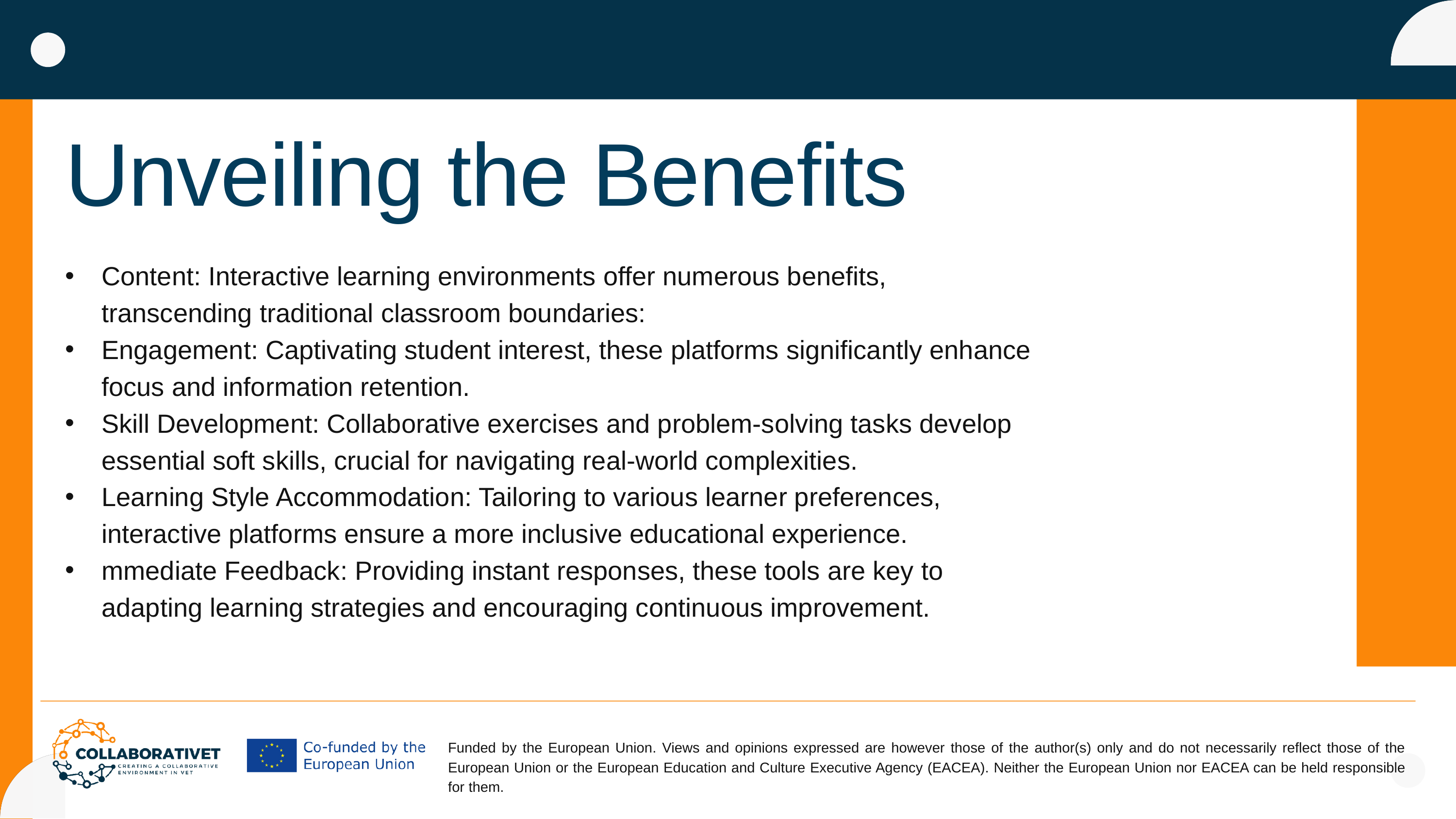

Unveiling the Benefits
Content: Interactive learning environments offer numerous benefits, transcending traditional classroom boundaries:
Engagement: Captivating student interest, these platforms significantly enhance focus and information retention.
Skill Development: Collaborative exercises and problem-solving tasks develop essential soft skills, crucial for navigating real-world complexities.
Learning Style Accommodation: Tailoring to various learner preferences, interactive platforms ensure a more inclusive educational experience.
mmediate Feedback: Providing instant responses, these tools are key to adapting learning strategies and encouraging continuous improvement.

Funded by the European Union. Views and opinions expressed are however those of the author(s) only and do not necessarily reflect those of the European Union or the European Education and Culture Executive Agency (EACEA). Neither the European Union nor EACEA can be held responsible for them.